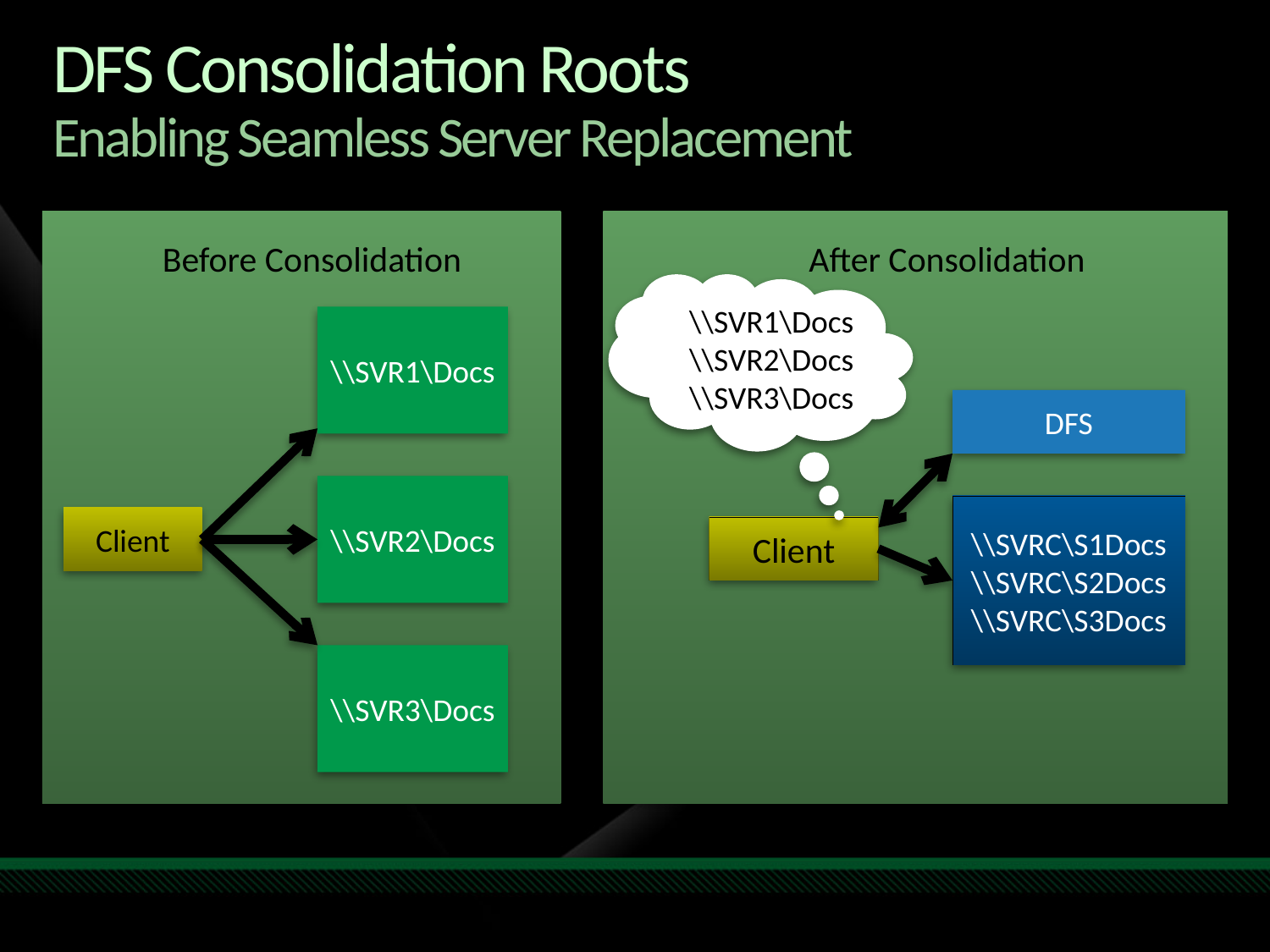

# DFS Consolidation Roots Enabling Seamless Server Replacement

Before Consolidation
After Consolidation
\\SVR1\Docs
\\SVR2\Docs
\\SVR3\Docs
\\SVR1\Docs
DFS
\\SVR2\Docs
\\SVRC\S1Docs
\\SVRC\S2Docs
\\SVRC\S3Docs
Client
Client
\\SVR3\Docs